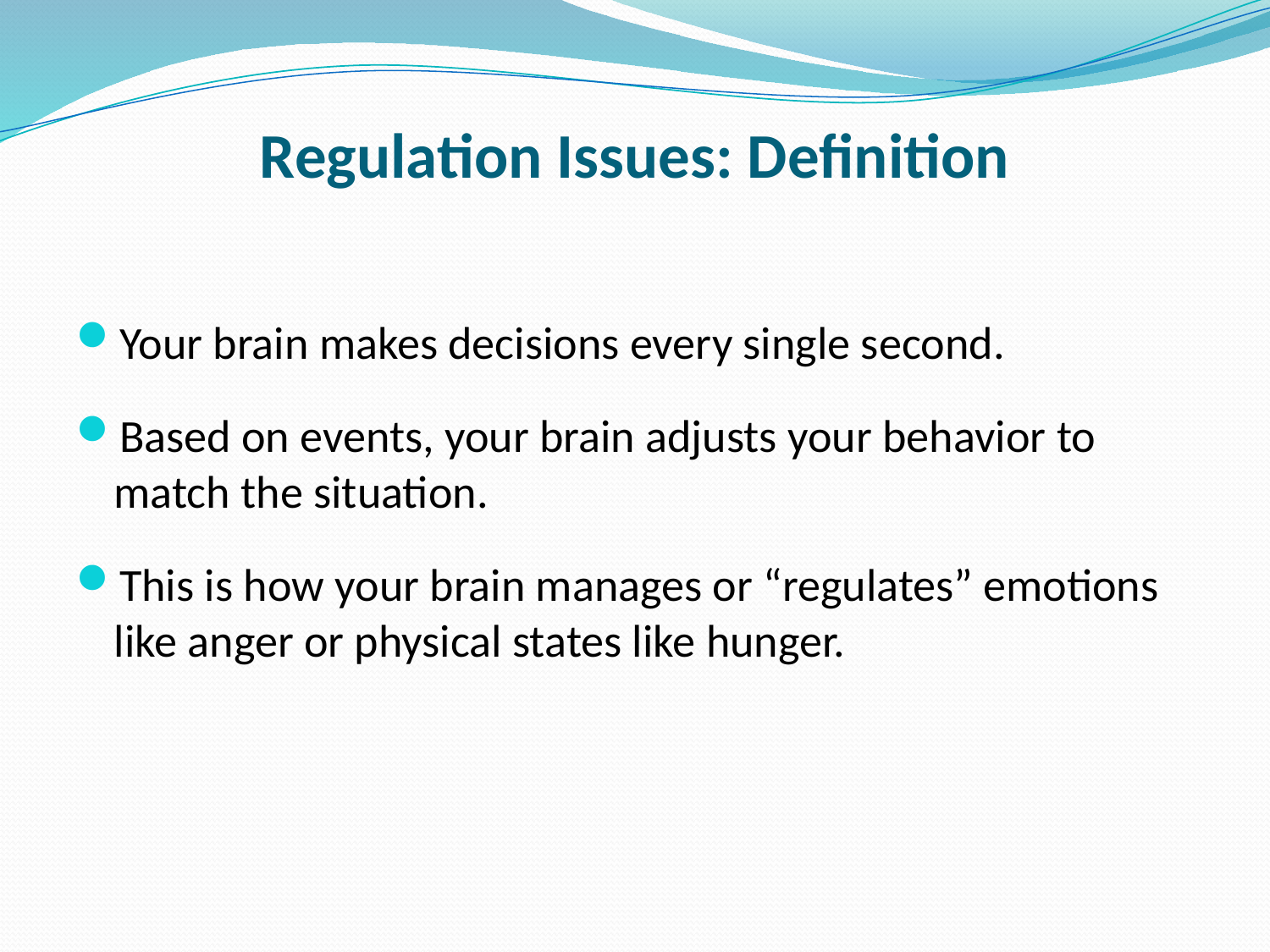

# Regulation Issues: Definition
Your brain makes decisions every single second.

Based on events, your brain adjusts your behavior to match the situation.

This is how your brain manages or “regulates” emotions like anger or physical states like hunger.